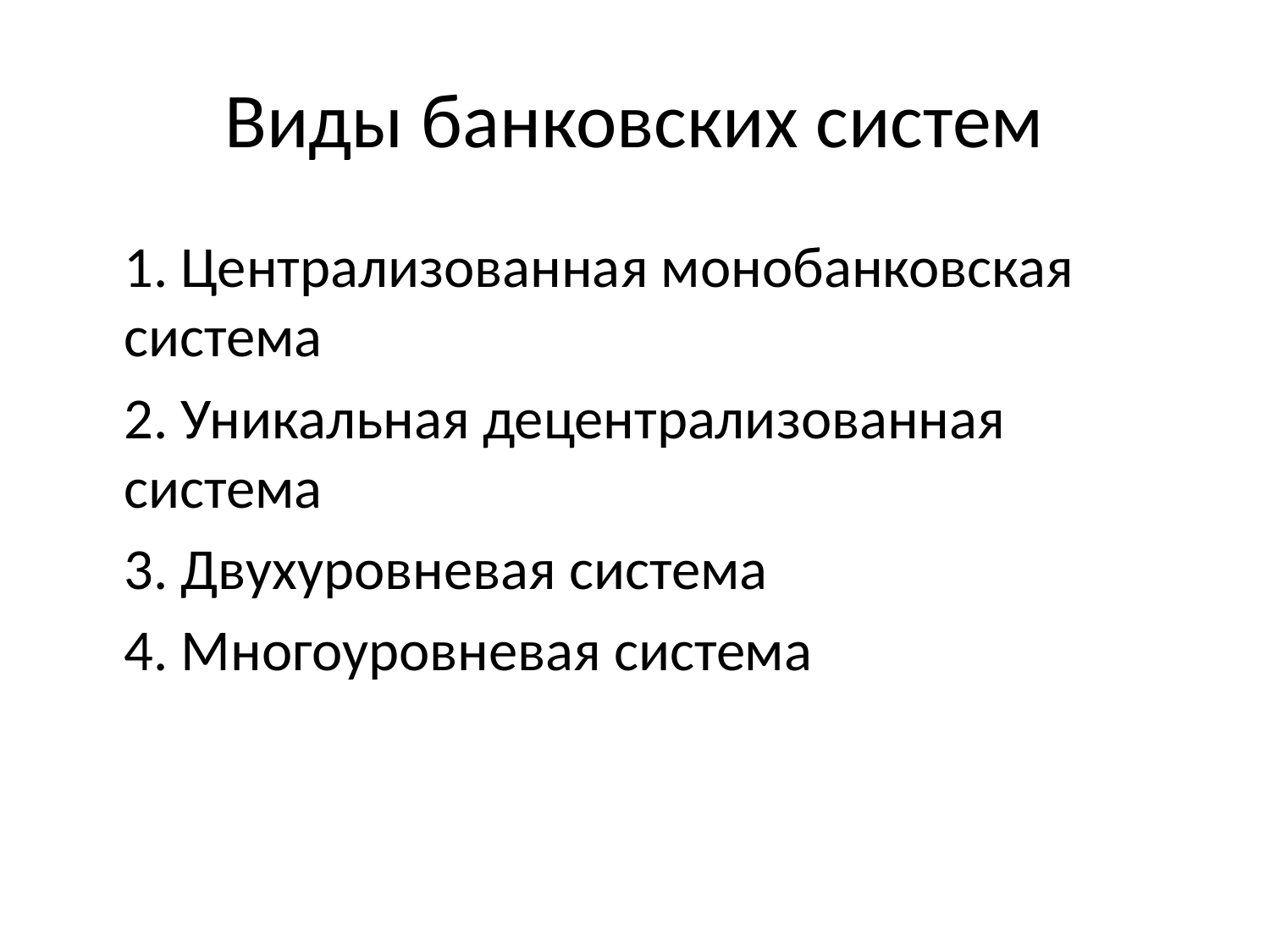

# Виды банковских систем
1. Централизованная монобанковская система
2. Уникальная децентрализованная система
3. Двухуровневая система
4. Многоуровневая система